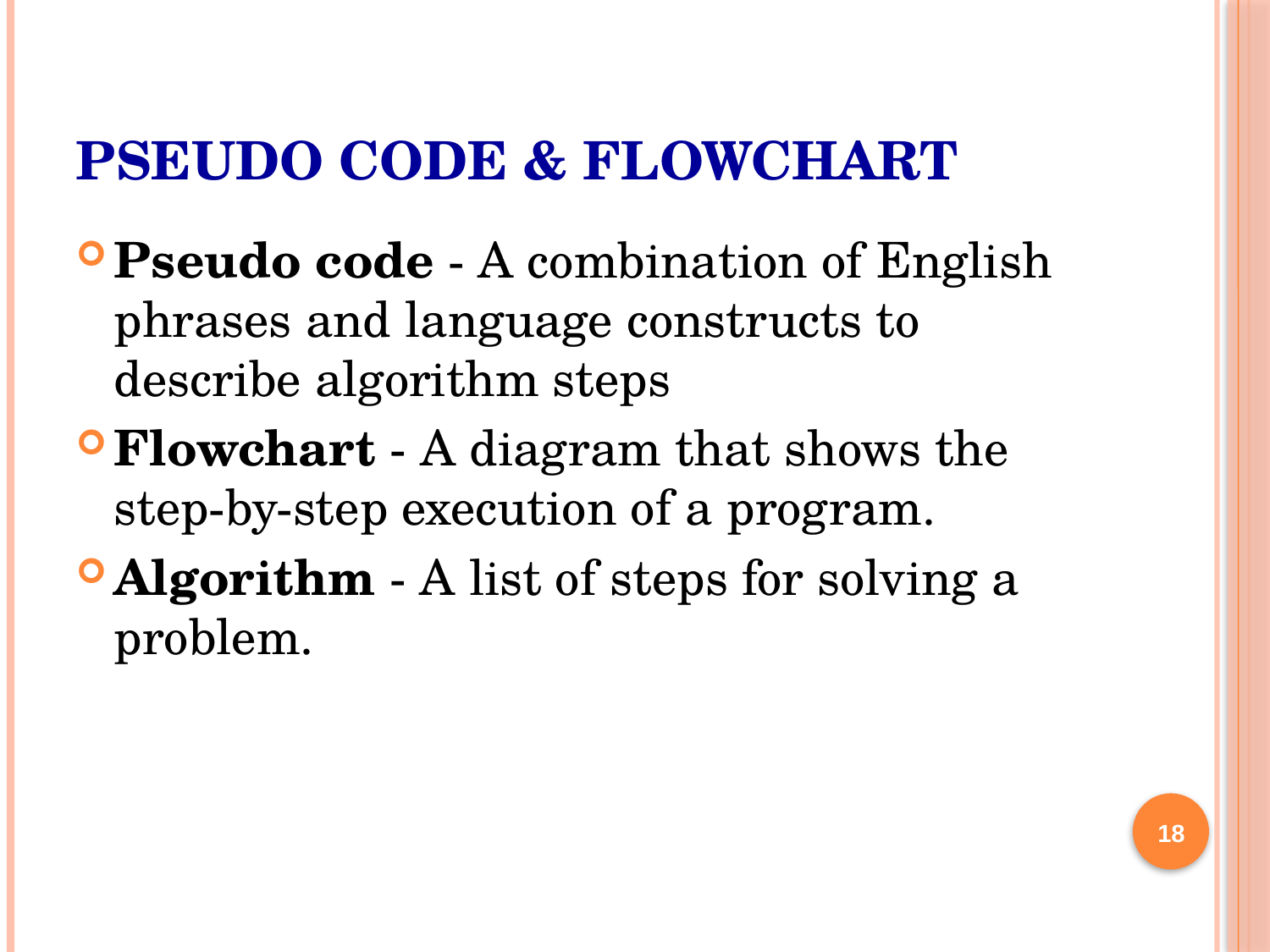

# Pseudo code & Flowchart
Pseudo code - A combination of English phrases and language constructs to describe algorithm steps
Flowchart - A diagram that shows the step-by-step execution of a program.
Algorithm - A list of steps for solving a problem.

18